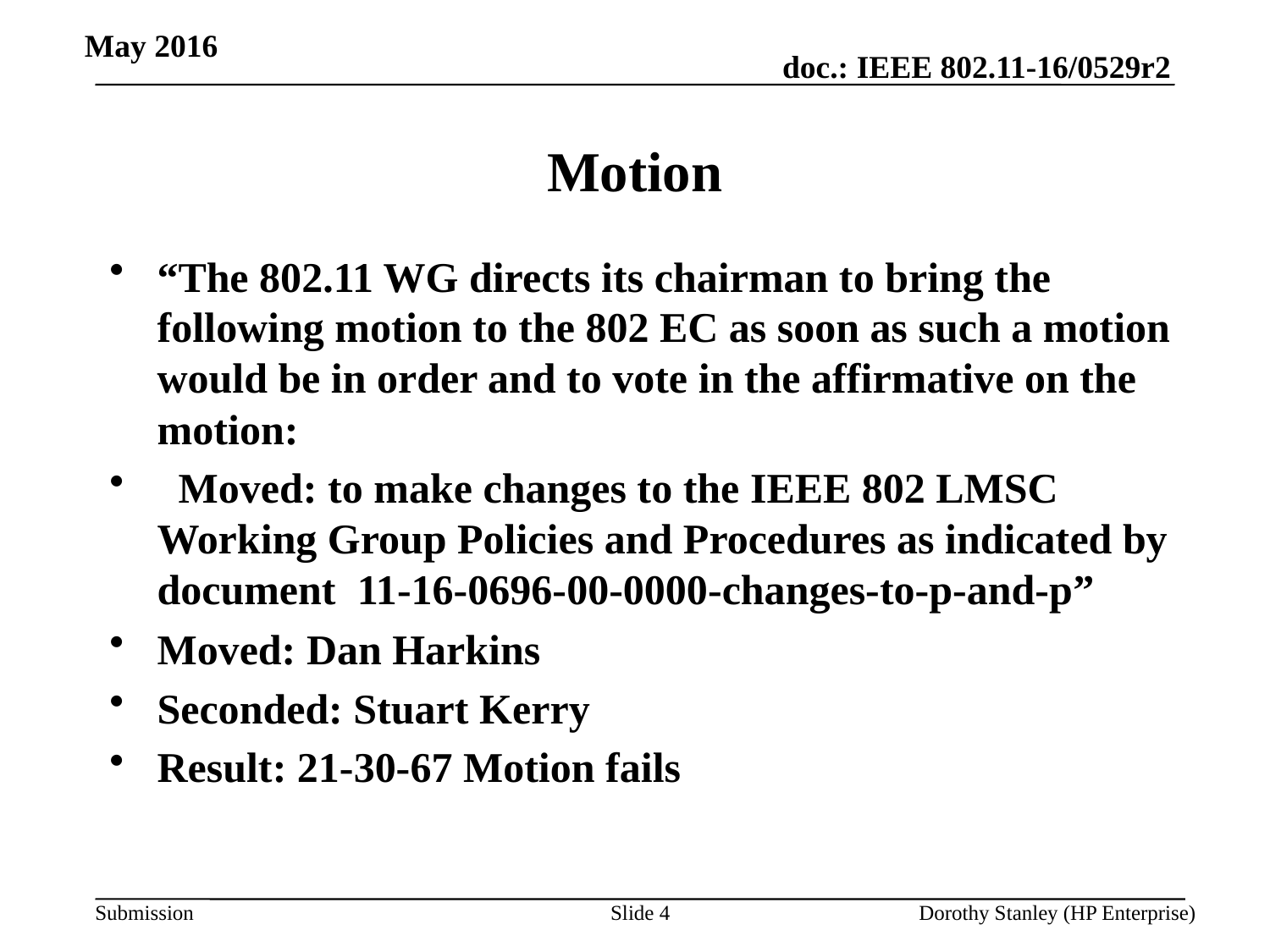

May 2016
# Motion
“The 802.11 WG directs its chairman to bring the following motion to the 802 EC as soon as such a motion would be in order and to vote in the affirmative on the motion:
  Moved: to make changes to the IEEE 802 LMSC Working Group Policies and Procedures as indicated by document  11-16-0696-00-0000-changes-to-p-and-p”
Moved: Dan Harkins
Seconded: Stuart Kerry
Result: 21-30-67 Motion fails

Slide 4
Dorothy Stanley (HP Enterprise)